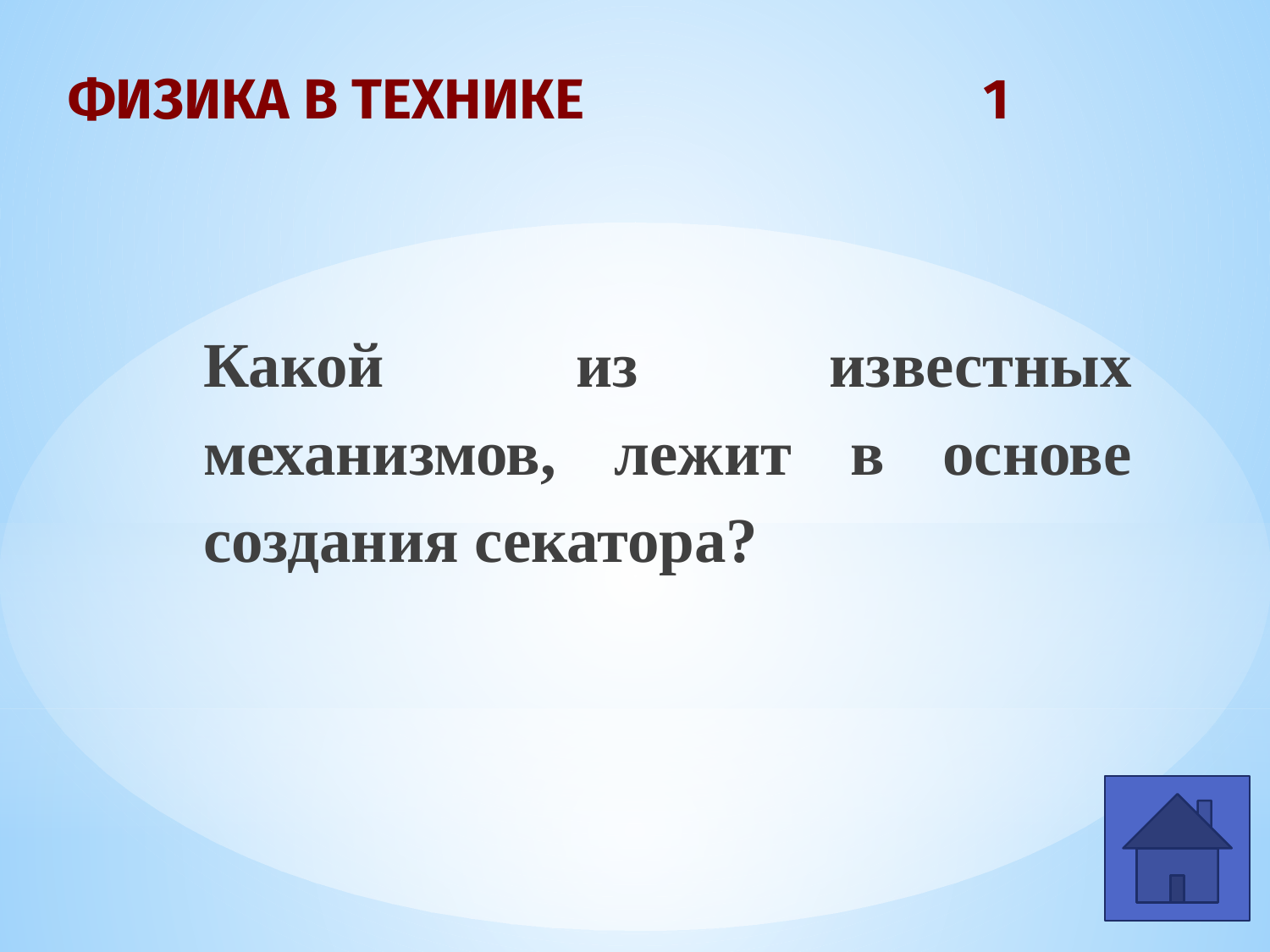

# ФИЗИКА В ТЕХНИКЕ                              1
Какой из известных механизмов, лежит в основе создания секатора?